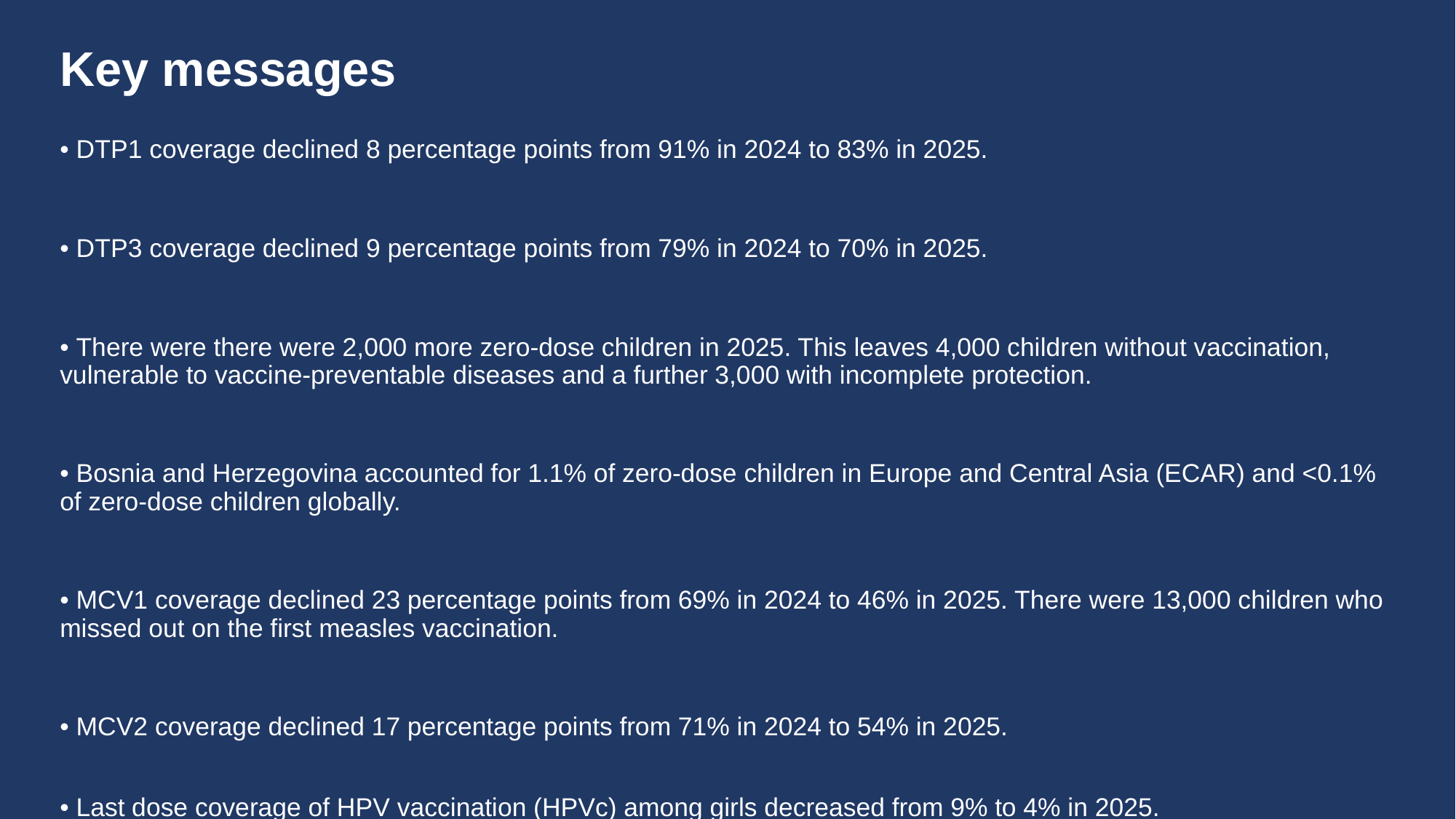

# Key messages
• DTP1 coverage declined 8 percentage points from 91% in 2024 to 83% in 2025.

• DTP3 coverage declined 9 percentage points from 79% in 2024 to 70% in 2025.

• There were there were 2,000 more zero-dose children in 2025. This leaves 4,000 children without vaccination, vulnerable to vaccine-preventable diseases and a further 3,000 with incomplete protection.

• Bosnia and Herzegovina accounted for 1.1% of zero-dose children in Europe and Central Asia (ECAR) and <0.1% of zero-dose children globally.

• MCV1 coverage declined 23 percentage points from 69% in 2024 to 46% in 2025. There were 13,000 children who missed out on the first measles vaccination.

• MCV2 coverage declined 17 percentage points from 71% in 2024 to 54% in 2025.

• Last dose coverage of HPV vaccination (HPVc) among girls decreased from 9% to 4% in 2025.